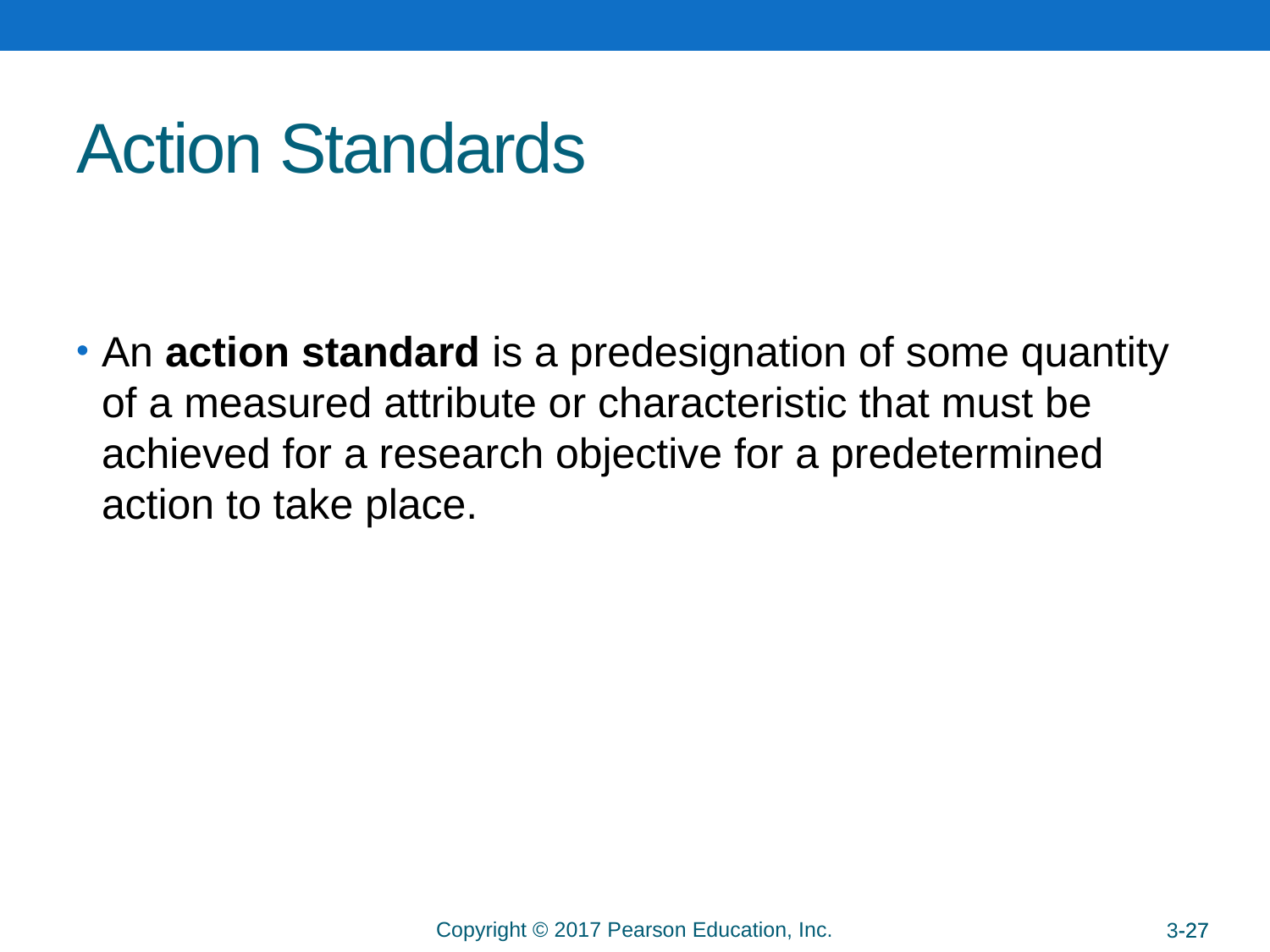

# Action Standards
An action standard is a predesignation of some quantity of a measured attribute or characteristic that must be achieved for a research objective for a predetermined action to take place.